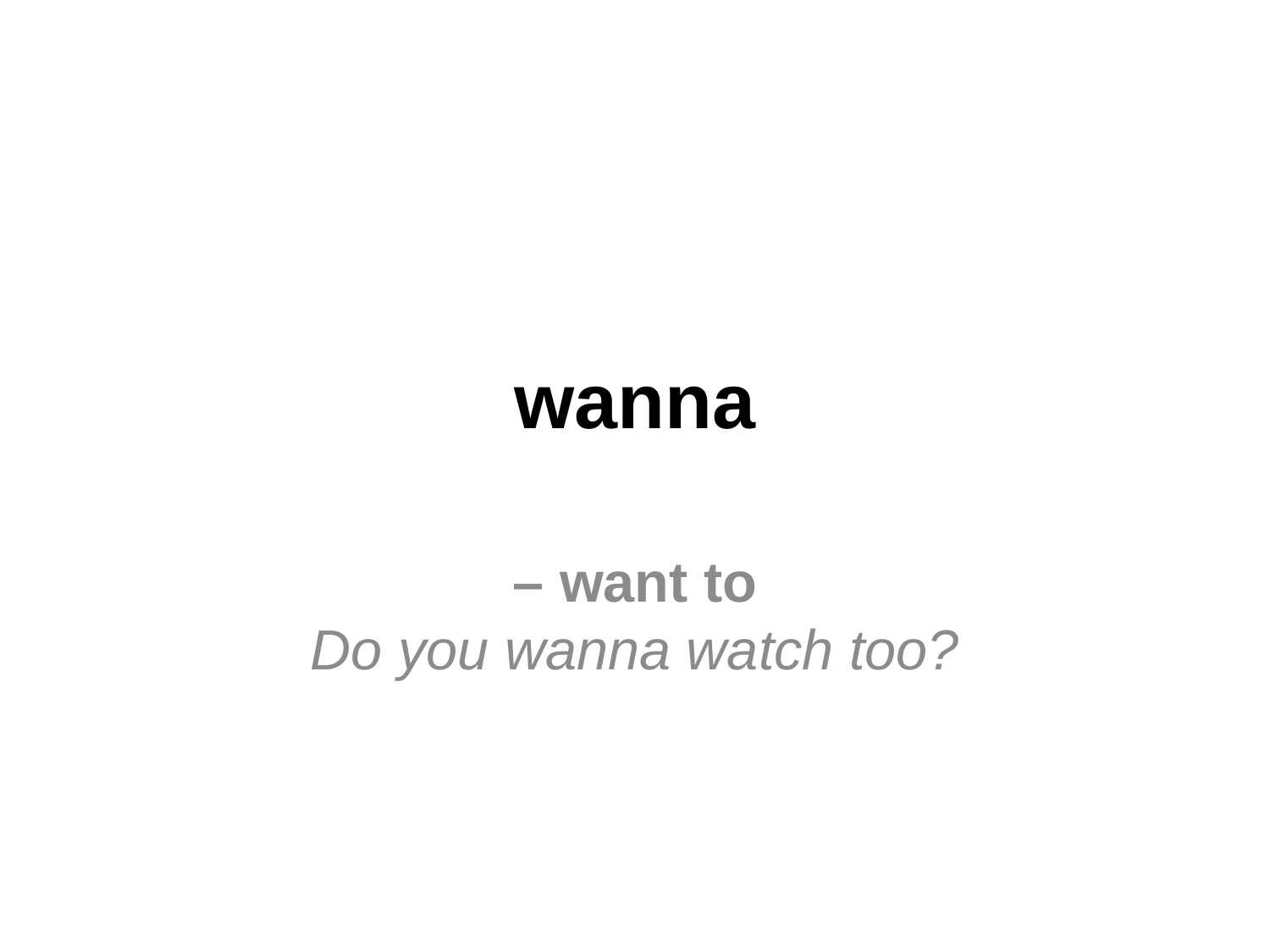

# wanna
– want to
Do you wanna watch too?